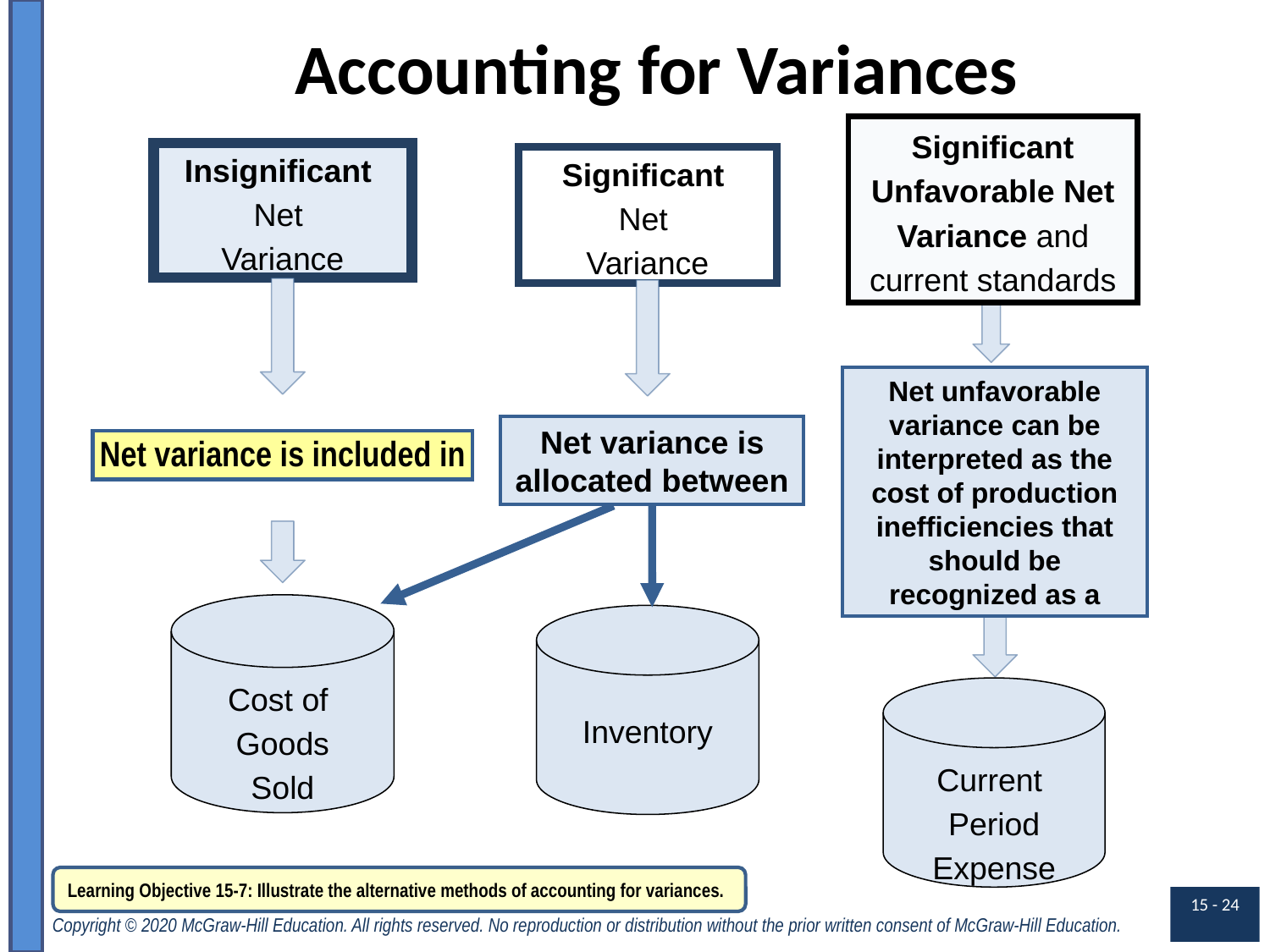

# Accounting for Variances
Significant
Unfavorable Net
Variance and
current standards

Net unfavorable variance can be interpreted as the cost of production inefficiencies that should be recognized as a

Current
Period
Expense
Insignificant
Net
Variance

Net variance is included in

Cost of
Goods
Sold
Significant
Net
Variance

Net variance is allocated between

Inventory

Learning Objective 15-7: Illustrate the alternative methods of accounting for variances.